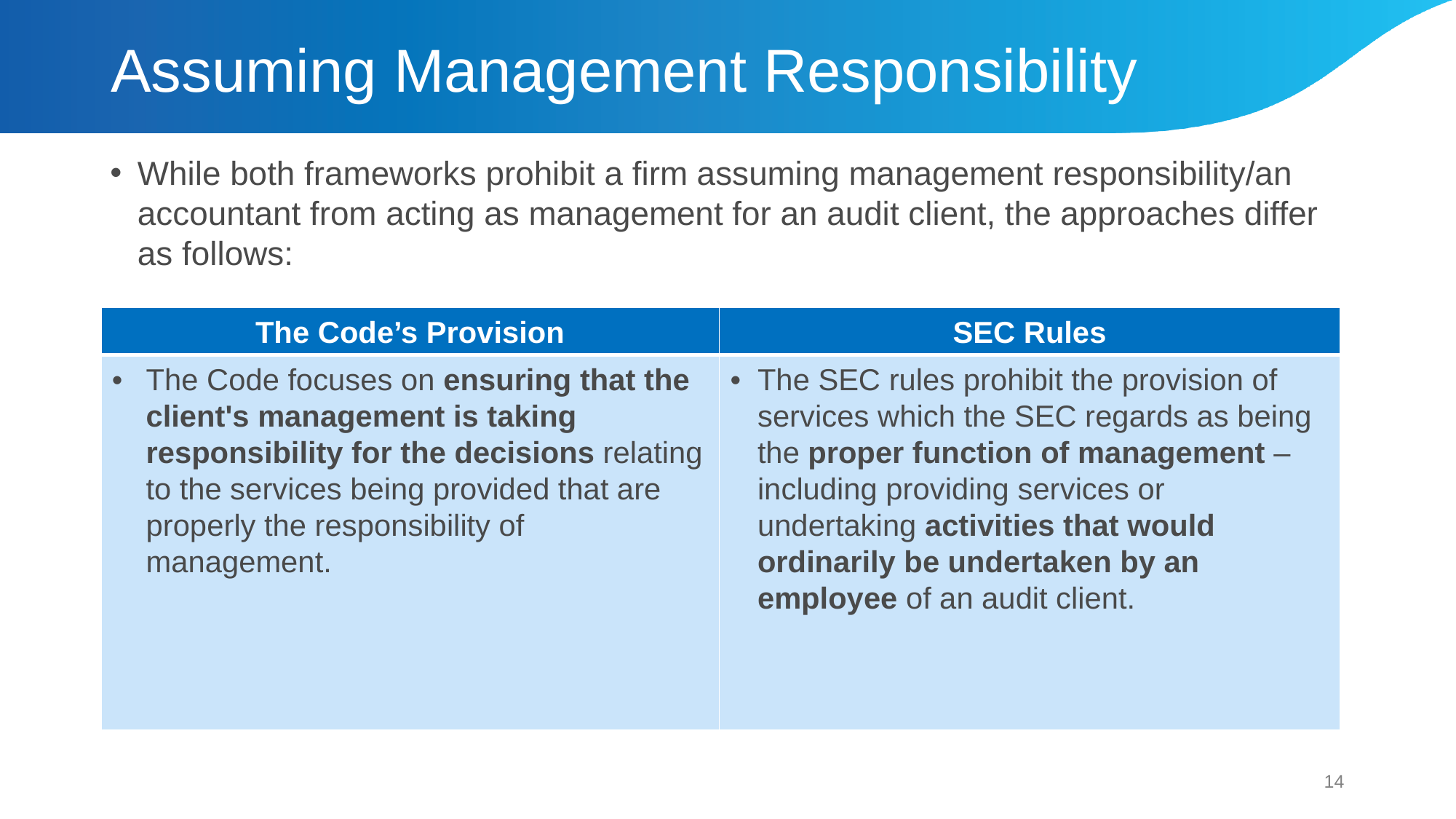

# Assuming Management Responsibility
While both frameworks prohibit a firm assuming management responsibility/an accountant from acting as management for an audit client, the approaches differ as follows:

| The Code’s Provision | SEC Rules |
| --- | --- |
| The Code focuses on ensuring that the client's management is taking responsibility for the decisions relating to the services being provided that are properly the responsibility of management. | The SEC rules prohibit the provision of services which the SEC regards as being the proper function of management – including providing services or undertaking activities that would ordinarily be undertaken by an employee of an audit client. |
14